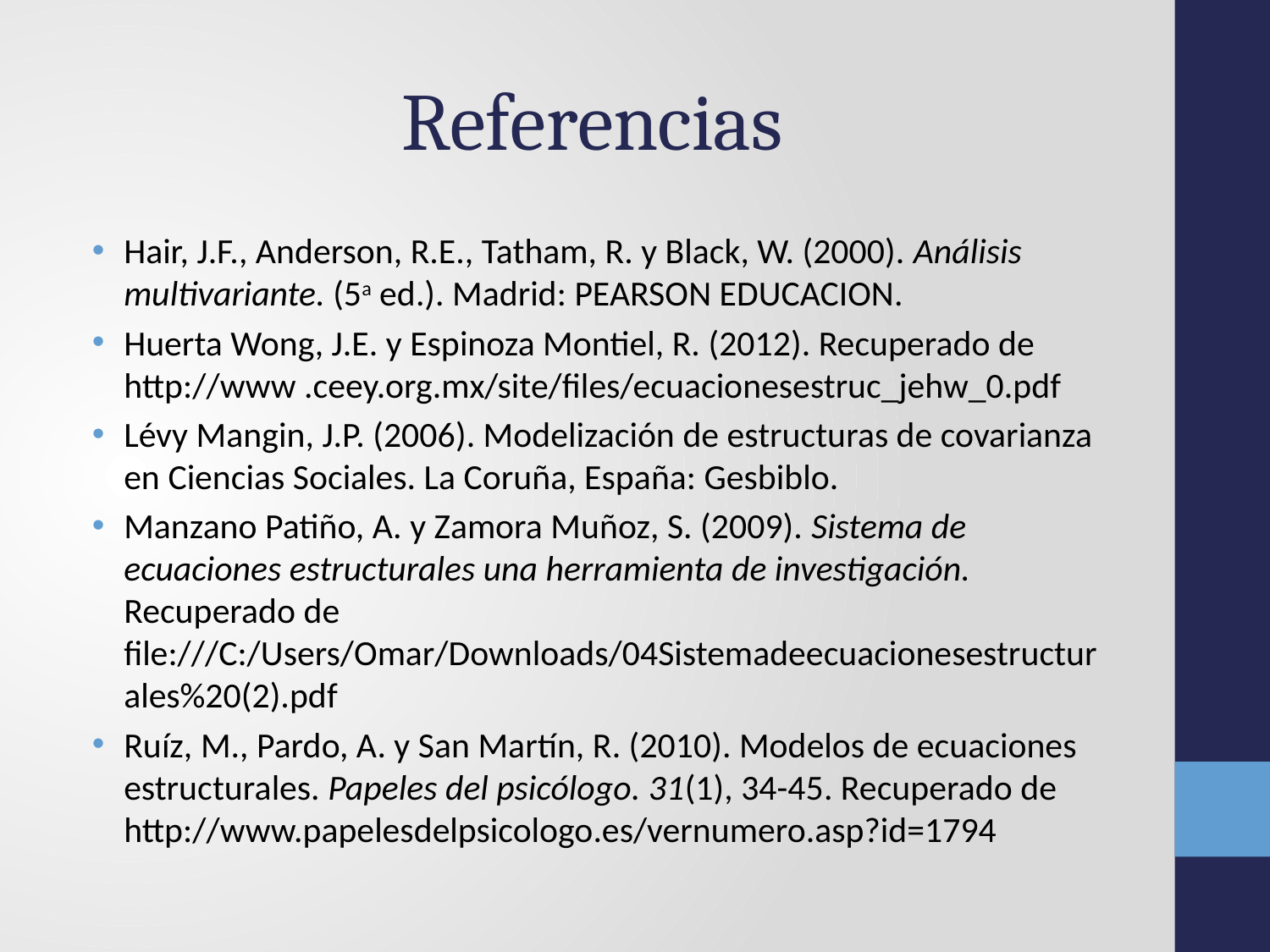

# Referencias
Hair, J.F., Anderson, R.E., Tatham, R. y Black, W. (2000). Análisis multivariante. (5a ed.). Madrid: PEARSON EDUCACION.
Huerta Wong, J.E. y Espinoza Montiel, R. (2012). Recuperado de http://www .ceey.org.mx/site/files/ecuacionesestruc_jehw_0.pdf
Lévy Mangin, J.P. (2006). Modelización de estructuras de covarianza en Ciencias Sociales. La Coruña, España: Gesbiblo.
Manzano Patiño, A. y Zamora Muñoz, S. (2009). Sistema de ecuaciones estructurales una herramienta de investigación. Recuperado de file:///C:/Users/Omar/Downloads/04Sistemadeecuacionesestructurales%20(2).pdf
Ruíz, M., Pardo, A. y San Martín, R. (2010). Modelos de ecuaciones estructurales. Papeles del psicólogo. 31(1), 34-45. Recuperado de http://www.papelesdelpsicologo.es/vernumero.asp?id=1794